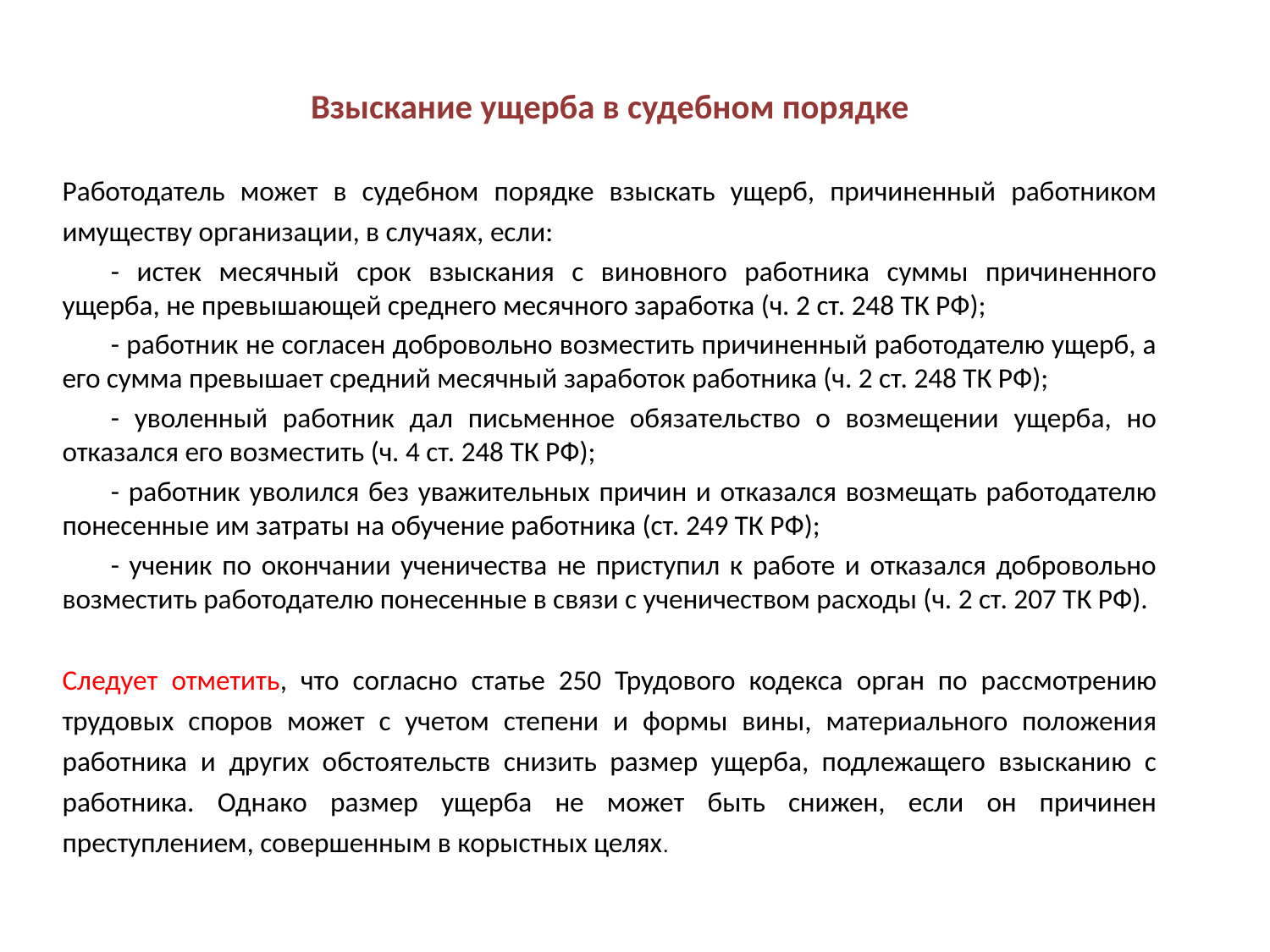

Взыскание ущерба в судебном порядке

Работодатель может в судебном порядке взыскать ущерб, причиненный работником имуществу организации, в случаях, если:
- истек месячный срок взыскания с виновного работника суммы причиненного ущерба, не превышающей среднего месячного заработка (ч. 2 ст. 248 ТК РФ);
- работник не согласен добровольно возместить причиненный работодателю ущерб, а его сумма превышает средний месячный заработок работника (ч. 2 ст. 248 ТК РФ);
- уволенный работник дал письменное обязательство о возмещении ущерба, но отказался его возместить (ч. 4 ст. 248 ТК РФ);
- работник уволился без уважительных причин и отказался возмещать работодателю понесенные им затраты на обучение работника (ст. 249 ТК РФ);
- ученик по окончании ученичества не приступил к работе и отказался добровольно возместить работодателю понесенные в связи с ученичеством расходы (ч. 2 ст. 207 ТК РФ).

Следует отметить, что согласно статье 250 Трудового кодекса орган по рассмотрению трудовых споров может с учетом степени и формы вины, материального положения работника и других обстоятельств снизить размер ущерба, подлежащего взысканию с работника. Однако размер ущерба не может быть снижен, если он причинен преступлением, совершенным в корыстных целях.